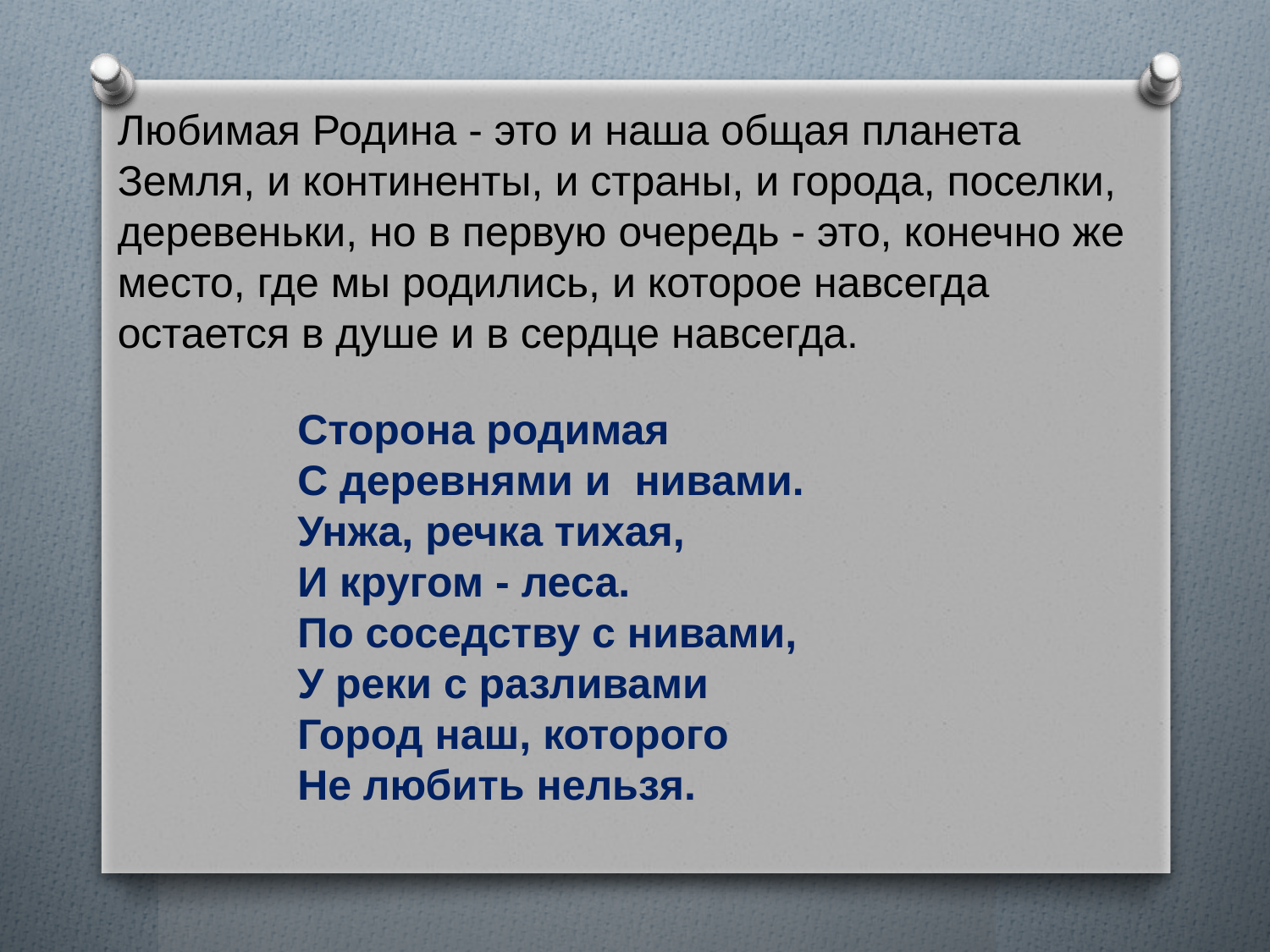

Любимая Родина - это и наша общая планета Земля, и континенты, и страны, и города, поселки, деревеньки, но в первую очередь - это, конечно же место, где мы родились, и которое навсегда остается в душе и в сердце навсегда.
Сторона родимая
С деревнями и  нивами.
Унжа, речка тихая,
И кругом - леса.
По соседству с нивами,
У реки с разливами
Город наш, которого
Не любить нельзя.